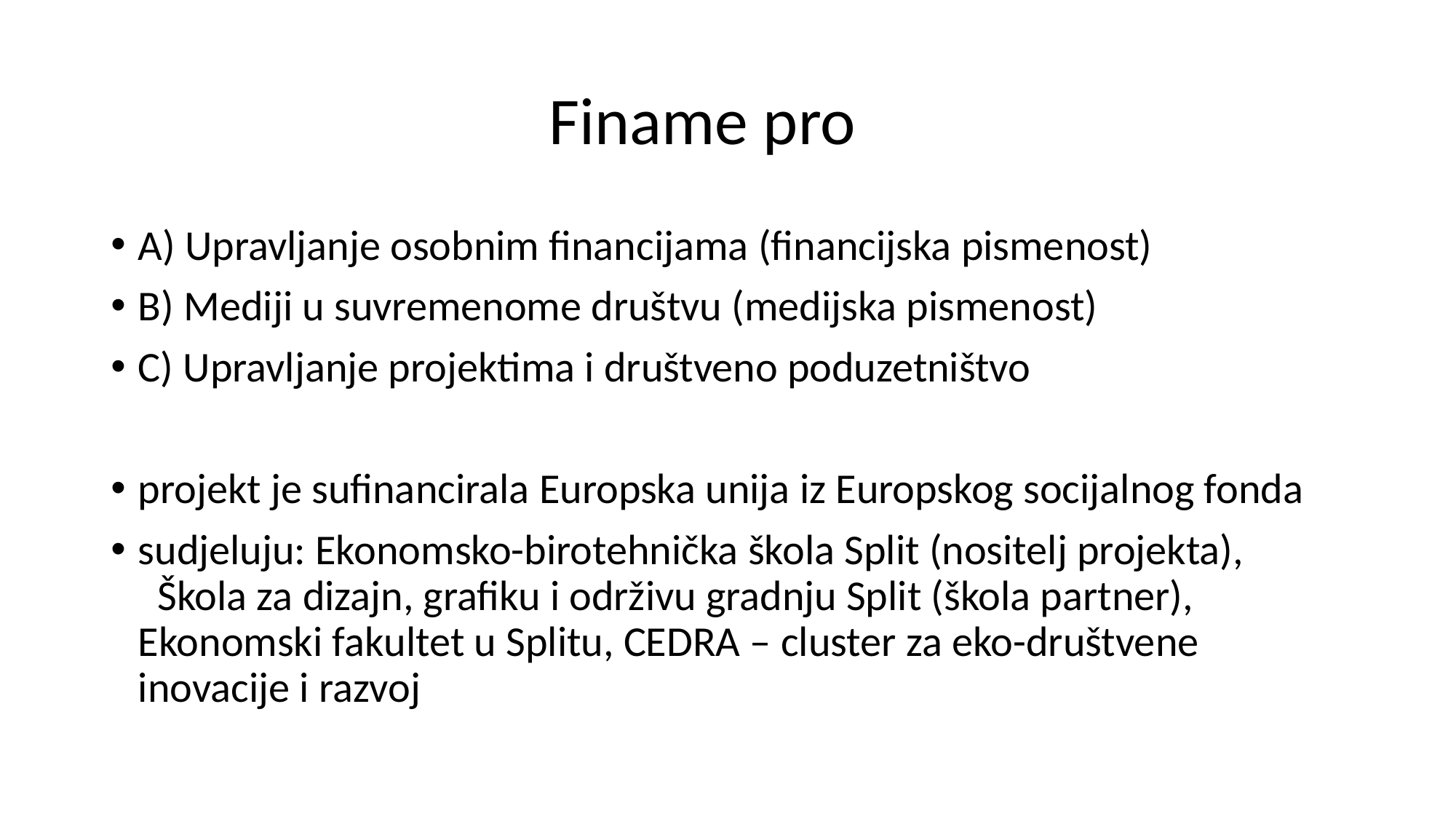

# Finame pro
A) Upravljanje osobnim financijama (financijska pismenost)
B) Mediji u suvremenome društvu (medijska pismenost)
C) Upravljanje projektima i društveno poduzetništvo

projekt je sufinancirala Europska unija iz Europskog socijalnog fonda
sudjeluju: Ekonomsko-birotehnička škola Split (nositelj projekta),             Škola za dizajn, grafiku i održivu gradnju Split (škola partner),   Ekonomski fakultet u Splitu, CEDRA – cluster za eko-društvene inovacije i razvoj